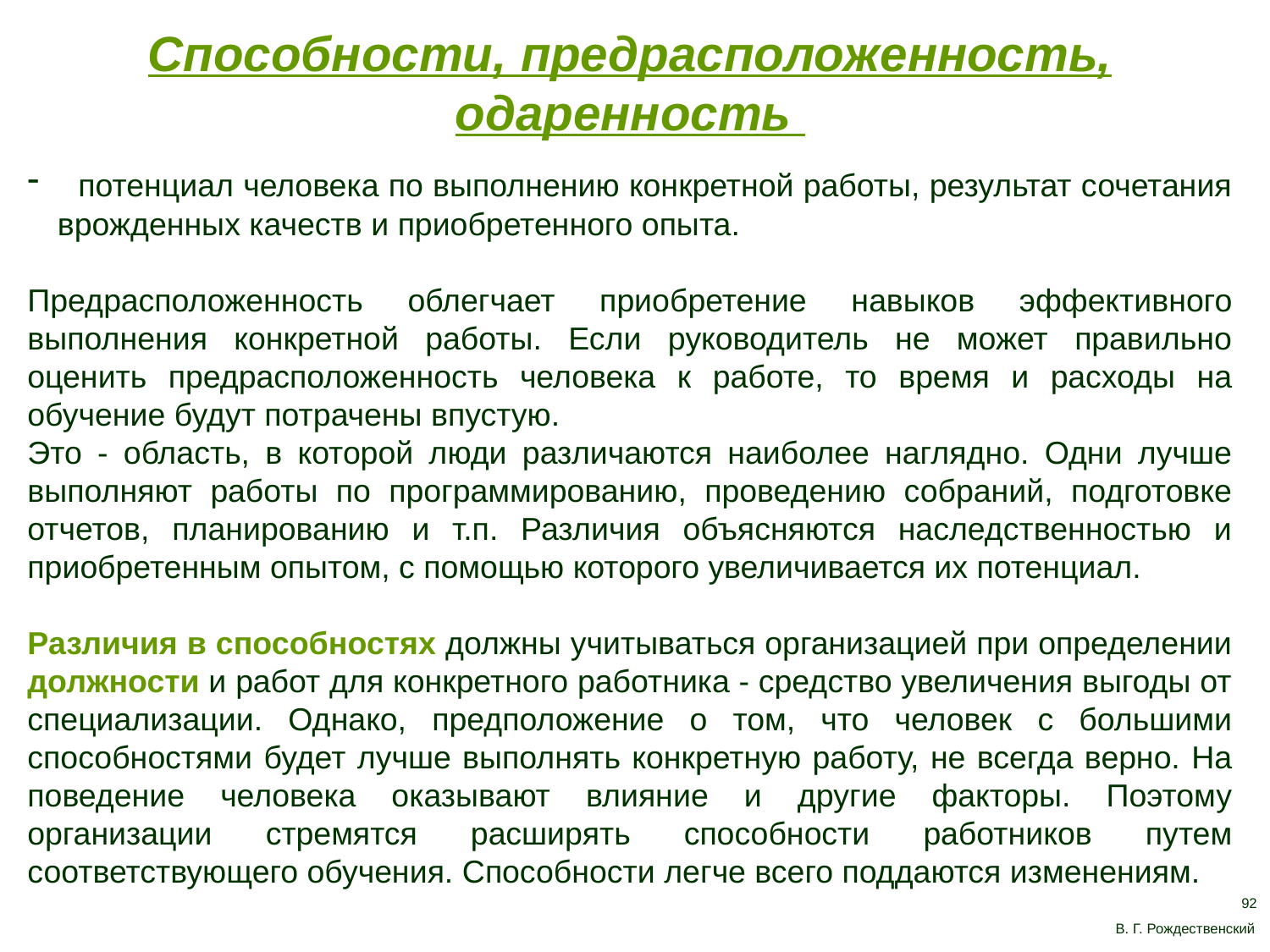

Способности, предрасположенность, одаренность

  потенциал человека по выполнению конкретной работы, результат сочетания врожденных качеств и приобретенного опыта.

Предрасположенность облегчает приобретение навыков эффективного выполнения конкретной работы. Если руководитель не может правильно оценить предрасположенность человека к работе, то время и расходы на обучение будут потрачены впустую.
Это - область, в которой люди различаются наиболее наглядно. Одни лучше выполняют работы по программированию, проведению собраний, подготовке отчетов, планированию и т.п. Различия объясняются наследственностью и приобретенным опытом, с помощью которого увеличивается их потенциал.

Различия в способностях должны учитываться организацией при определении должности и работ для конкретного работника - средство увеличения выгоды от специализации. Однако, предположение о том, что человек с большими способностями будет лучше выполнять конкретную работу, не всегда верно. На поведение человека оказывают влияние и другие факторы. Поэтому организации стремятся расширять способности работников путем соответствующего обучения. Способности легче всего поддаются изменениям.
92
В. Г. Рождественский